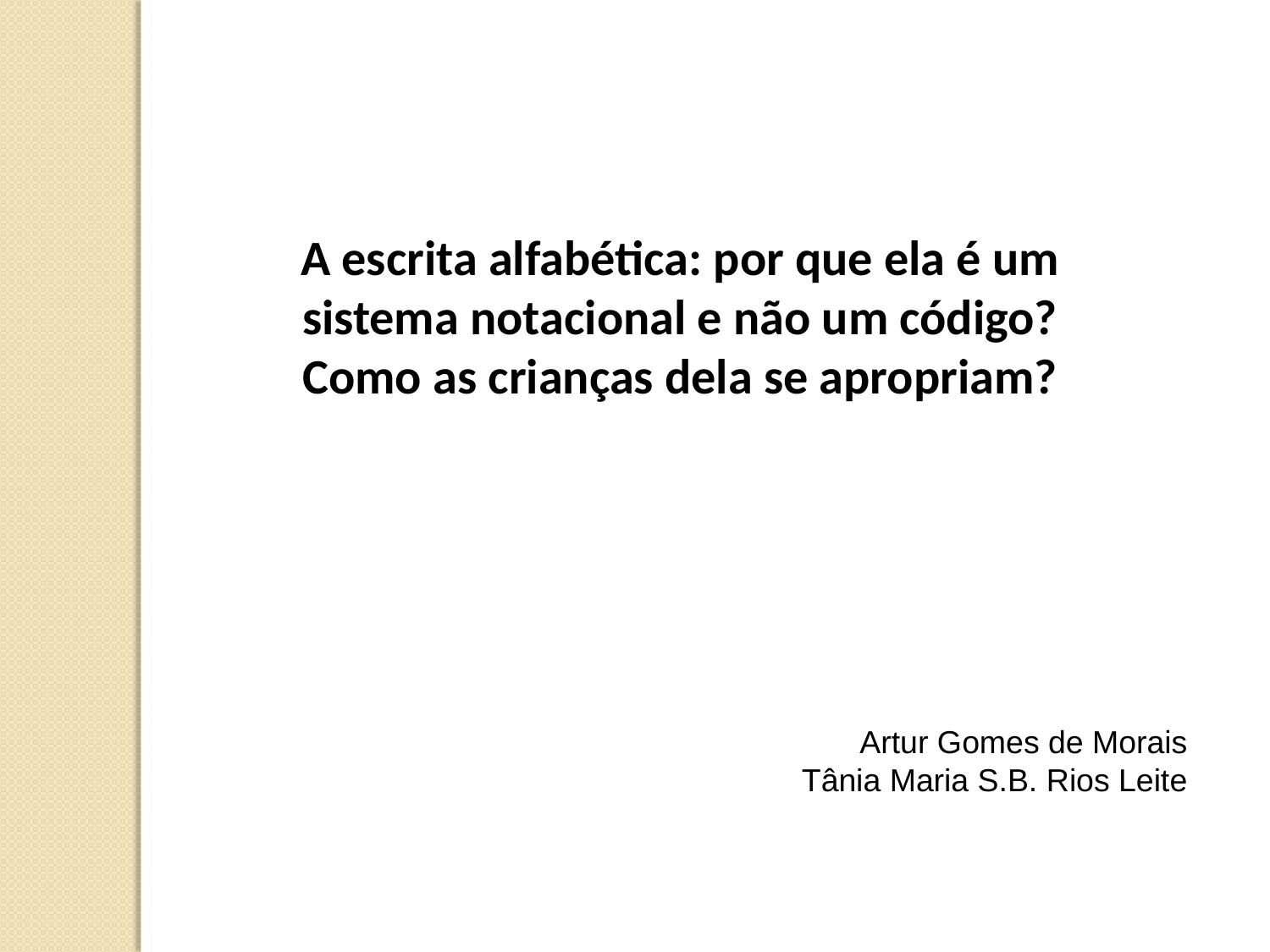

# A escrita alfabética: por que ela é um sistema notacional e não um código? Como as crianças dela se apropriam?
Artur Gomes de Morais
Tânia Maria S.B. Rios Leite